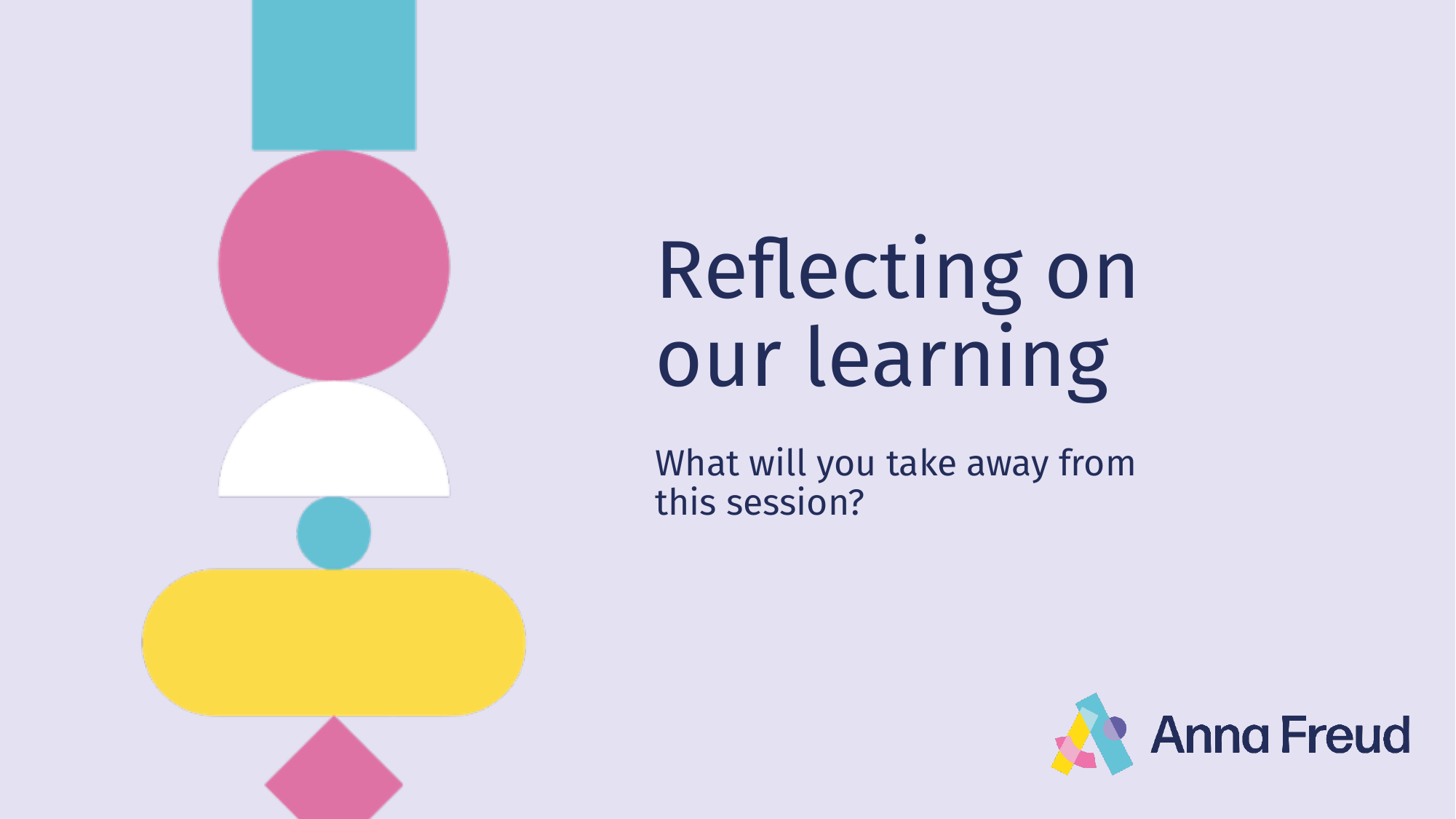

# Reflecting on our learning
What will you take away from
this session?